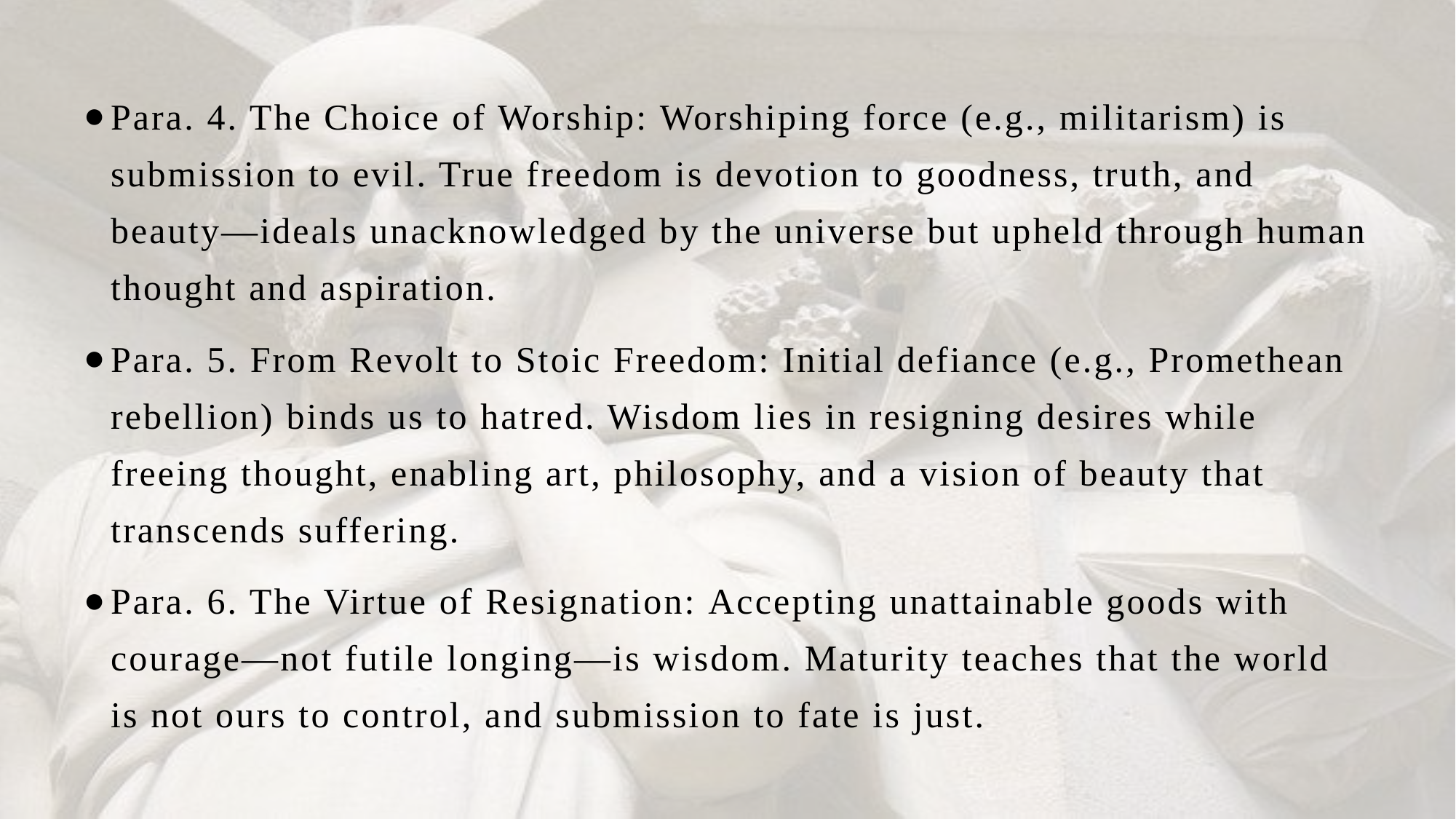

Para. 4. The Choice of Worship: Worshiping force (e.g., militarism) is submission to evil. True freedom is devotion to goodness, truth, and beauty—ideals unacknowledged by the universe but upheld through human thought and aspiration.
Para. 5. From Revolt to Stoic Freedom: Initial defiance (e.g., Promethean rebellion) binds us to hatred. Wisdom lies in resigning desires while freeing thought, enabling art, philosophy, and a vision of beauty that transcends suffering.
Para. 6. The Virtue of Resignation: Accepting unattainable goods with courage—not futile longing—is wisdom. Maturity teaches that the world is not ours to control, and submission to fate is just.